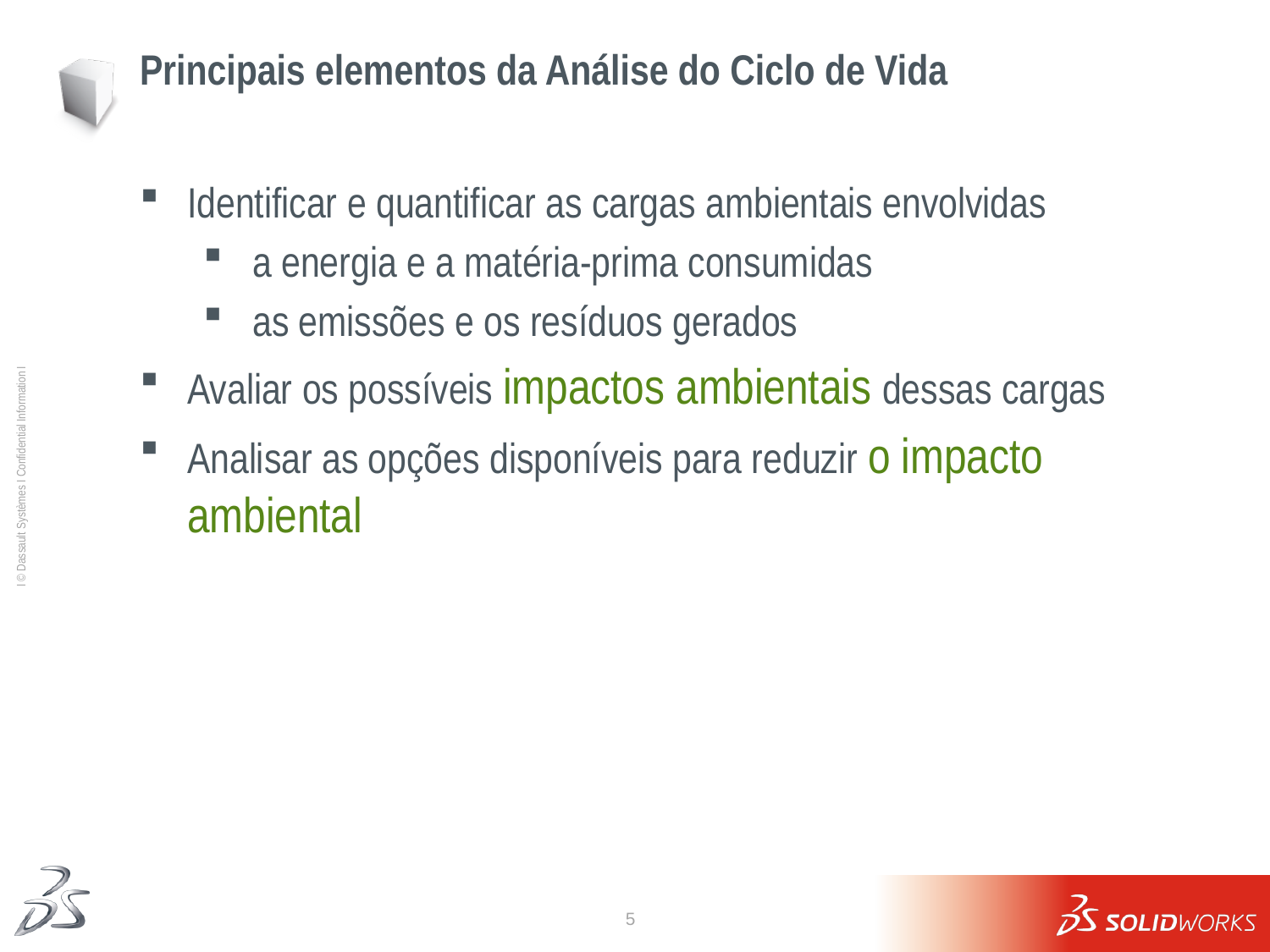

# Principais elementos da Análise do Ciclo de Vida
Identificar e quantificar as cargas ambientais envolvidas
 a energia e a matéria-prima consumidas
 as emissões e os resíduos gerados
Avaliar os possíveis impactos ambientais dessas cargas
Analisar as opções disponíveis para reduzir o impacto ambiental